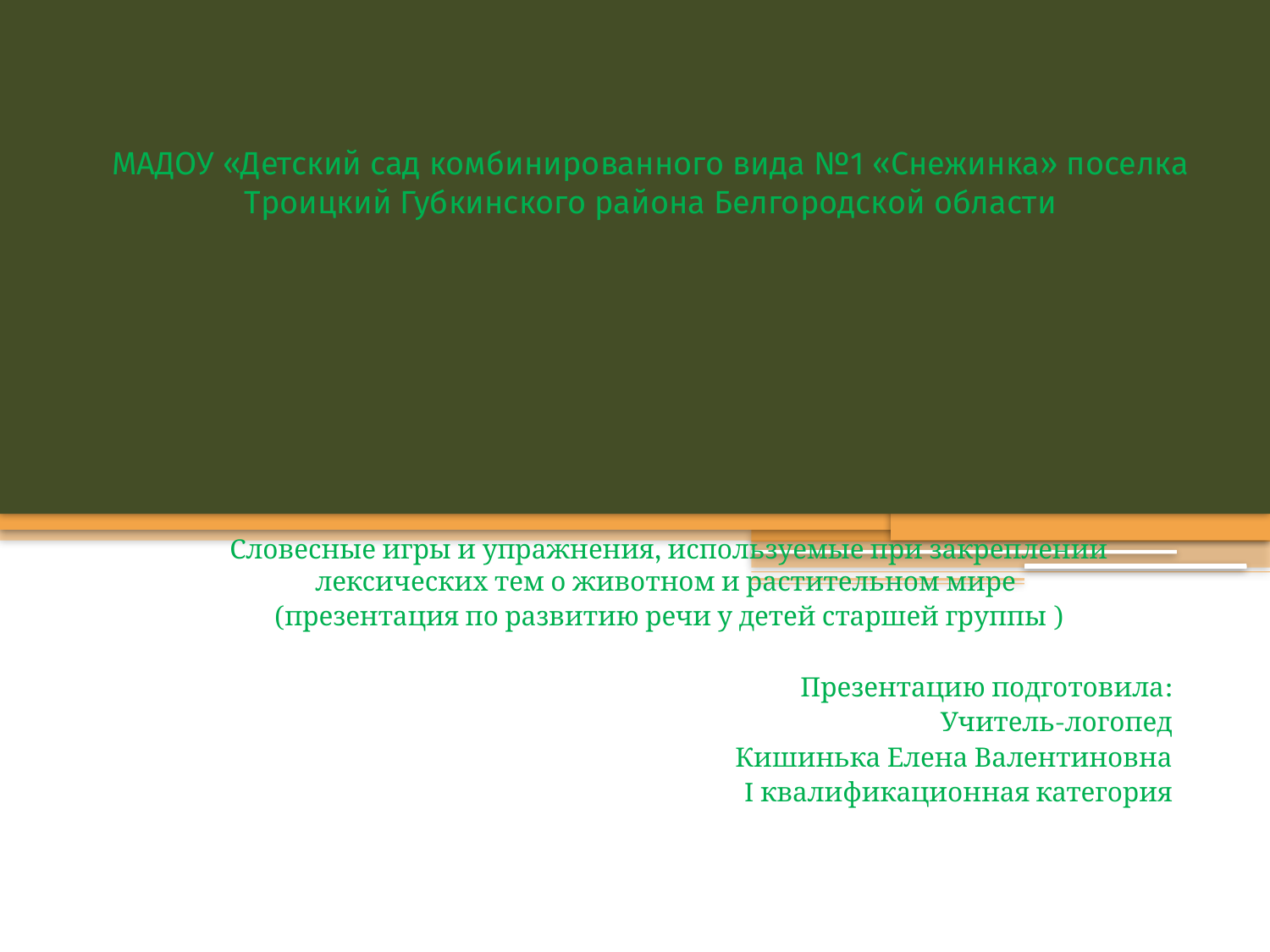

# МАДОУ «Детский сад комбинированного вида №1 «Снежинка» поселка Троицкий Губкинского района Белгородской области
Словесные игры и упражнения, используемые при закреплении лексических тем о животном и растительном мире
(презентация по развитию речи у детей старшей группы )

Презентацию подготовила:
Учитель-логопед
Кишинька Елена Валентиновна
I квалификационная категория